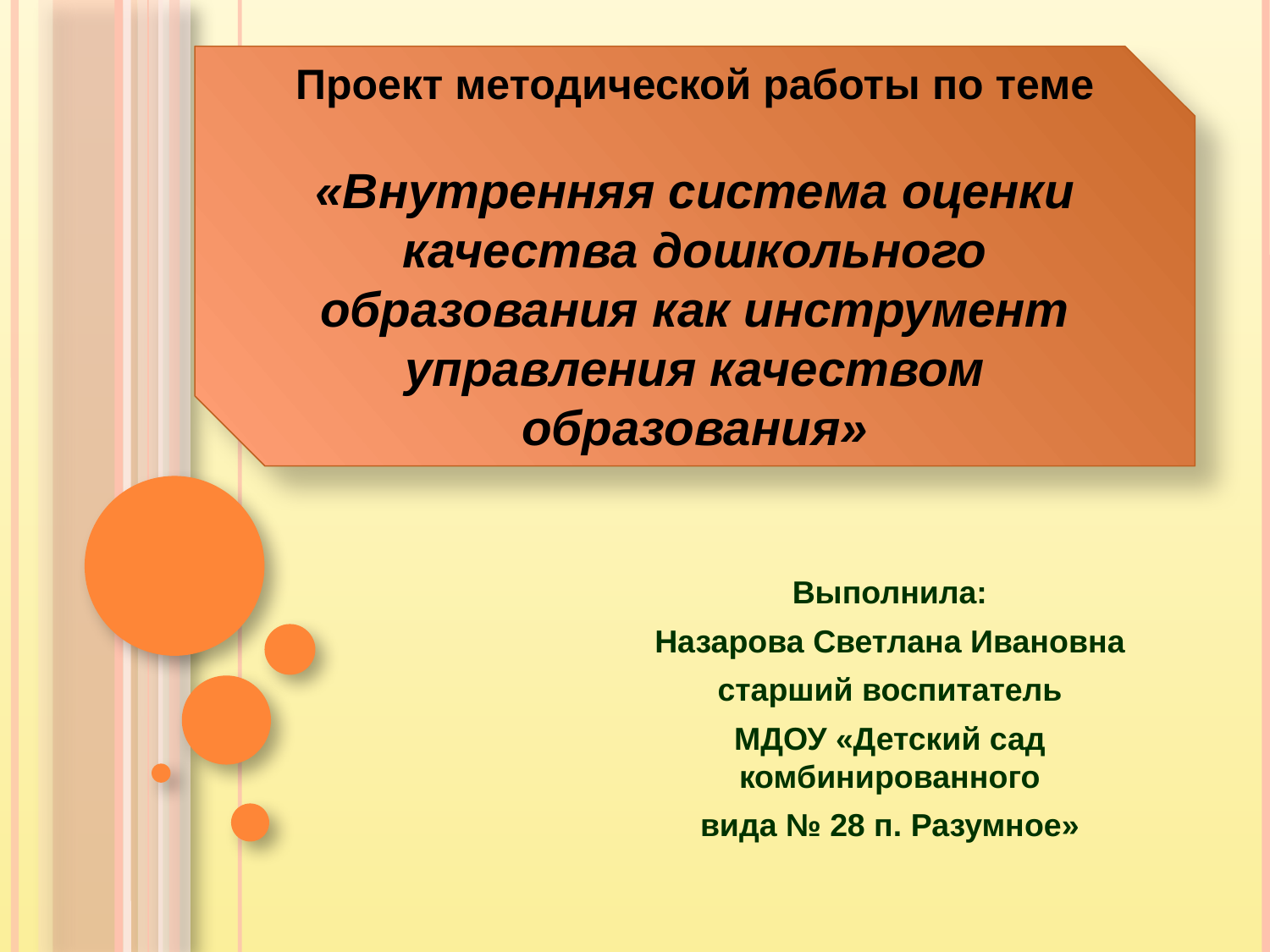

Проект методической работы по теме

«Внутренняя система оценки качества дошкольного
образования как инструмент
управления качеством образования»
#
Выполнила:
Назарова Светлана Ивановна
старший воспитатель
МДОУ «Детский сад комбинированного
вида № 28 п. Разумное»